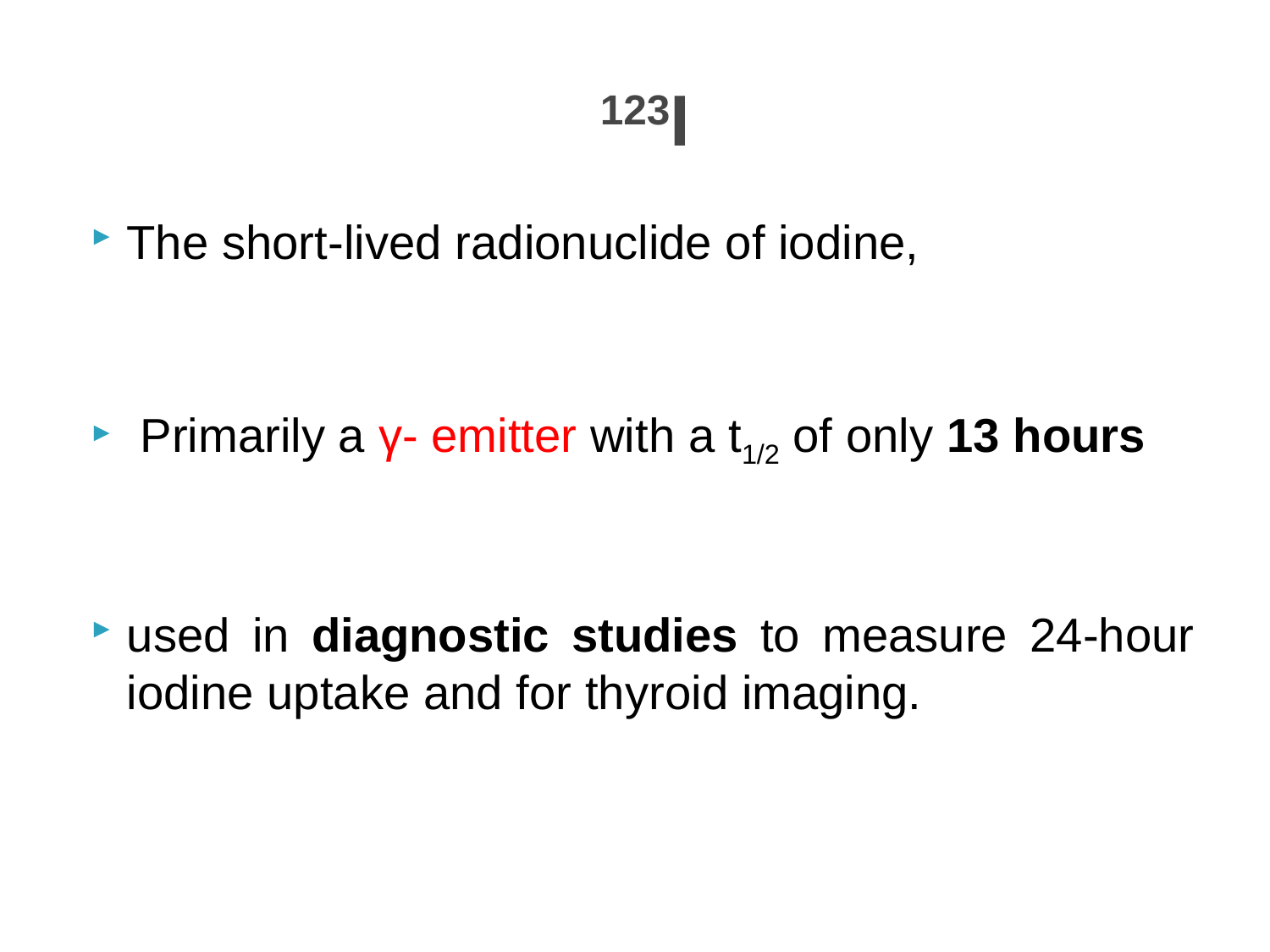

# 123I
The short-lived radionuclide of iodine,

 Primarily a γ- emitter with a t1/2 of only 13 hours

used in diagnostic studies to measure 24-hour iodine uptake and for thyroid imaging.